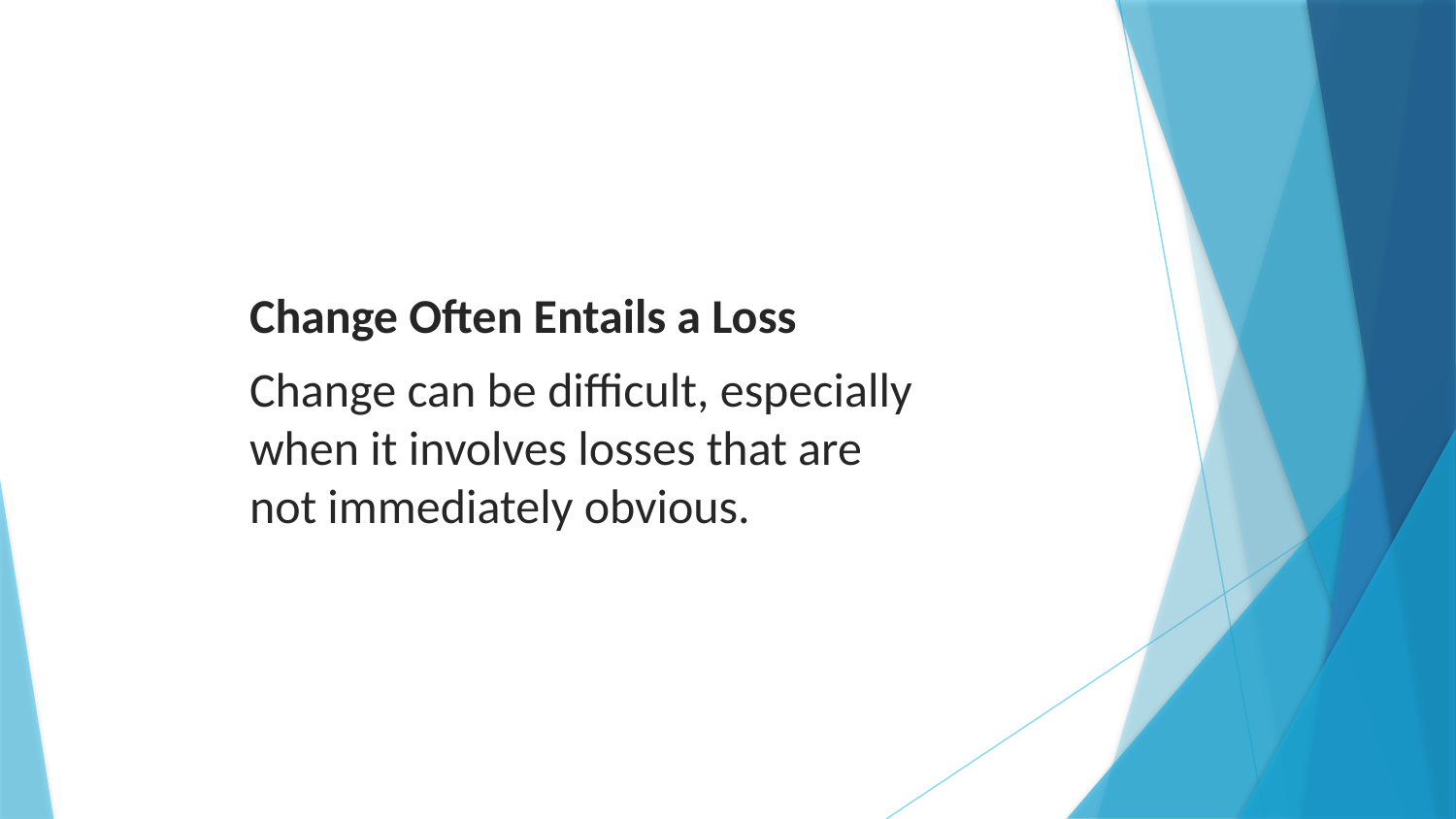

Change Often Entails a Loss
Change can be difficult, especially when it involves losses that are not immediately obvious.